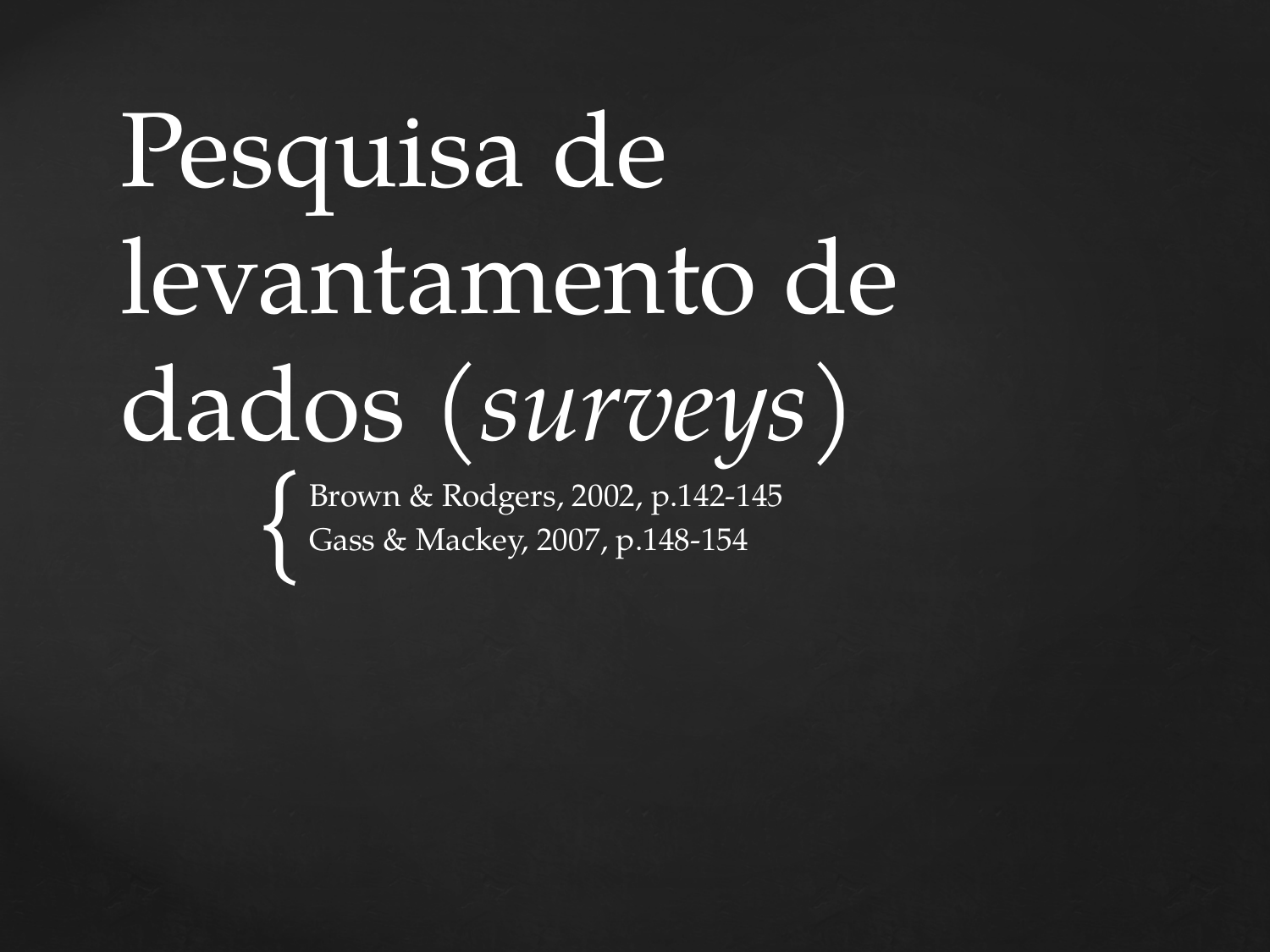

# Pesquisa de levantamento de dados (surveys)
Brown & Rodgers, 2002, p.142-145
Gass & Mackey, 2007, p.148-154